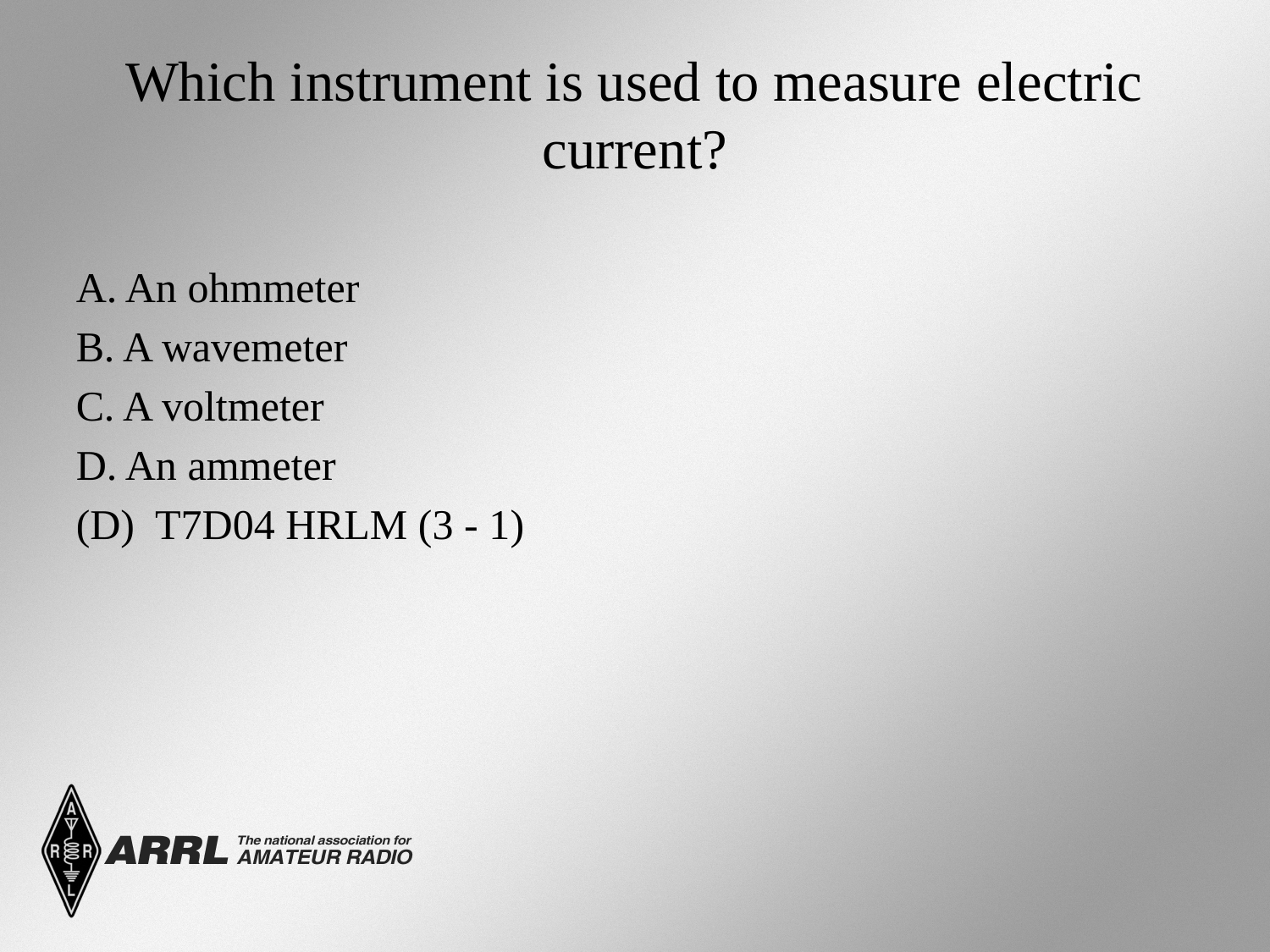

# Which instrument is used to measure electric current?
A. An ohmmeter
B. A wavemeter
C. A voltmeter
D. An ammeter
(D)  T7D04 HRLM (3 - 1)